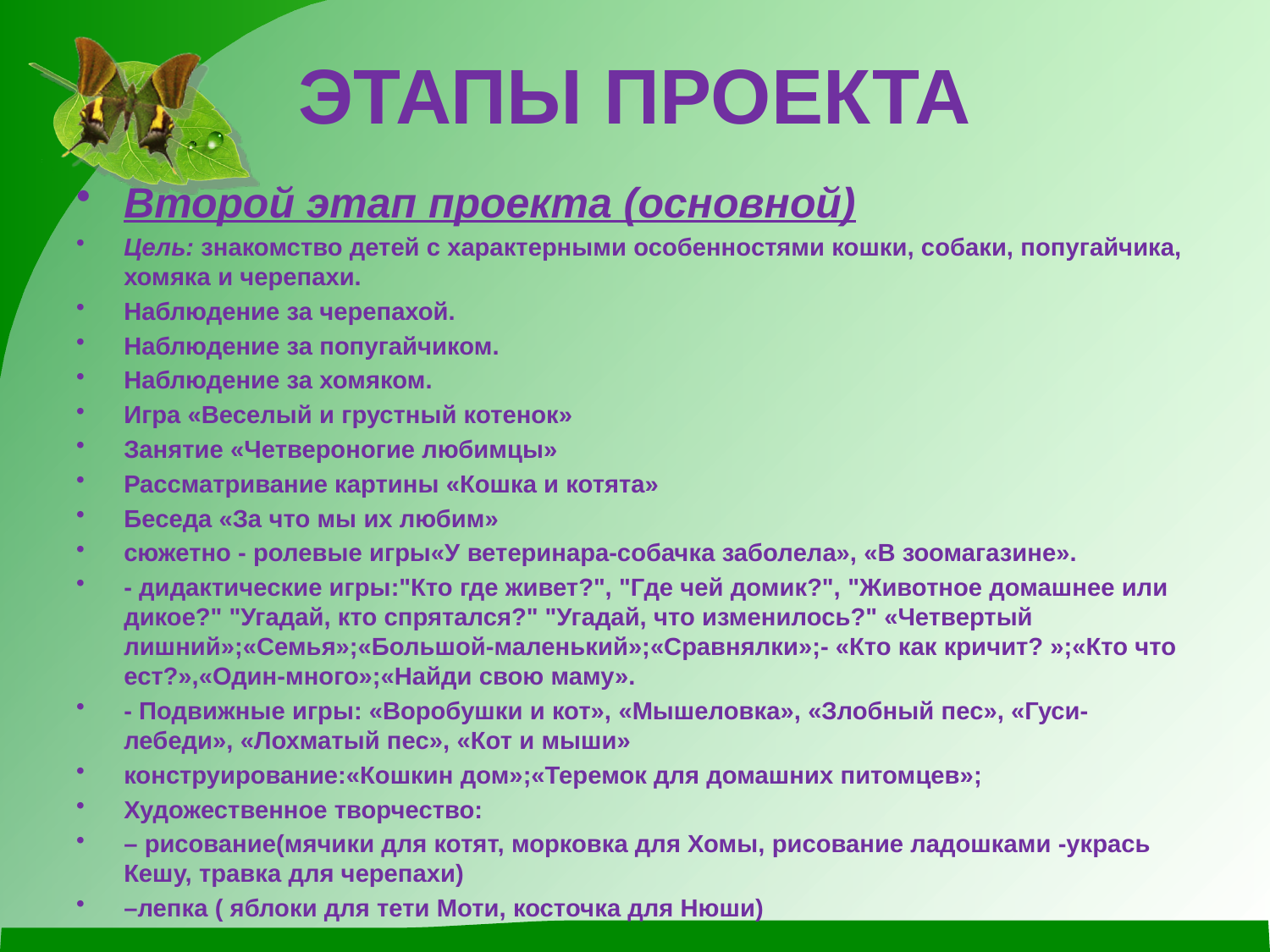

# ЭТАПЫ ПРОЕКТА
Второй этап проекта (основной)
Цель: знакомство детей с характерными особенностями кошки, собаки, попугайчика, хомяка и черепахи.
Наблюдение за черепахой.
Наблюдение за попугайчиком.
Наблюдение за хомяком.
Игра «Веселый и грустный котенок»
Занятие «Четвероногие любимцы»
Рассматривание картины «Кошка и котята»
Беседа «За что мы их любим»
сюжетно - ролевые игры«У ветеринара-собачка заболела», «В зоомагазине».
- дидактические игры:"Кто где живет?", "Где чей домик?", "Животное домашнее или дикое?" "Угадай, кто спрятался?" "Угадай, что изменилось?" «Четвертый лишний»;«Семья»;«Большой-маленький»;«Сравнялки»;- «Кто как кричит? »;«Кто что ест?»,«Один-много»;«Найди свою маму».
- Подвижные игры: «Воробушки и кот», «Мышеловка», «Злобный пес», «Гуси-лебеди», «Лохматый пес», «Кот и мыши»
конструирование:«Кошкин дом»;«Теремок для домашних питомцев»;
Художественное творчество:
– рисование(мячики для котят, морковка для Хомы, рисование ладошками -укрась Кешу, травка для черепахи)
–лепка ( яблоки для тети Моти, косточка для Нюши)